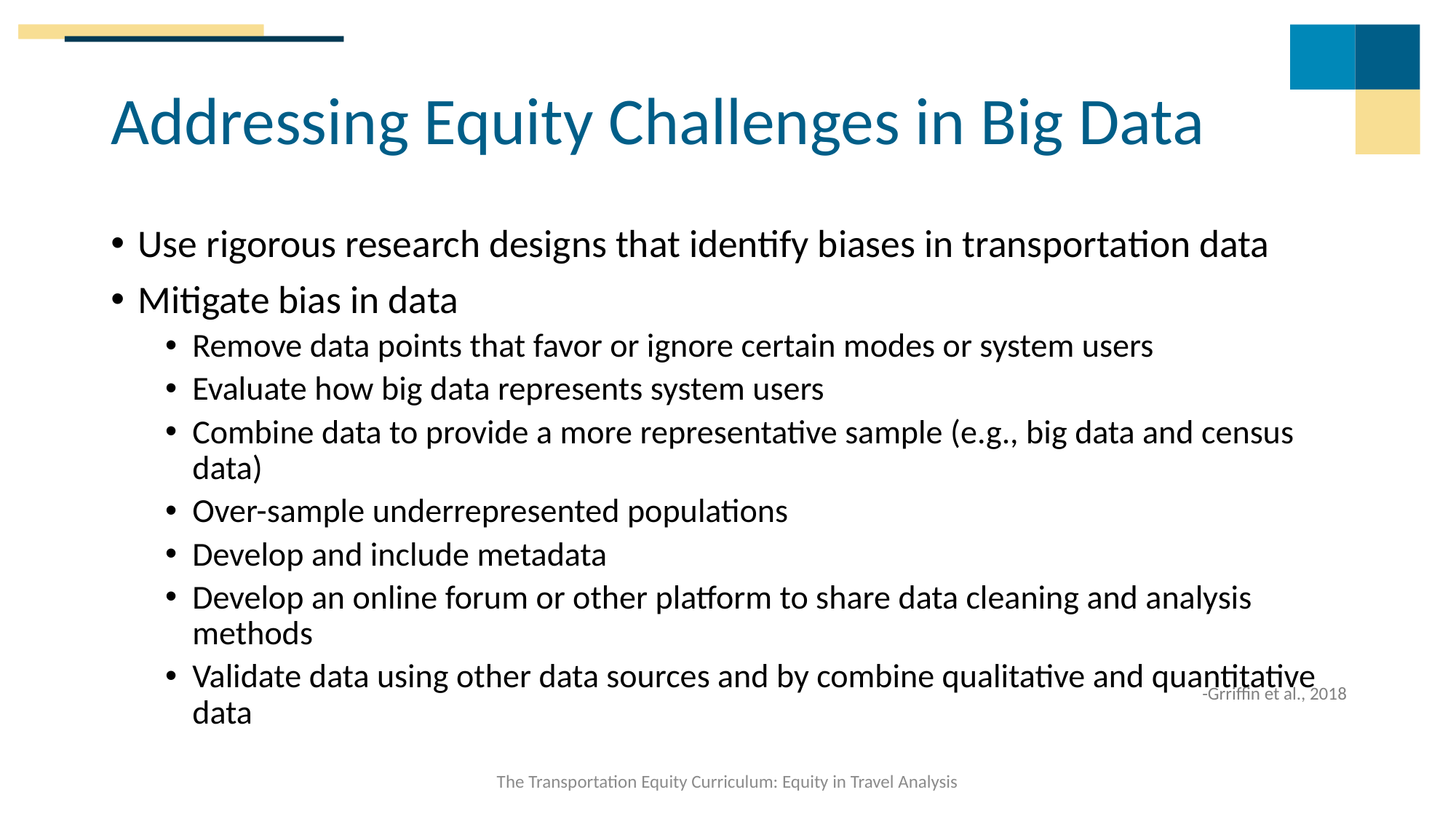

# Addressing Equity Challenges in Big Data
Use rigorous research designs that identify biases in transportation data
Mitigate bias in data
Remove data points that favor or ignore certain modes or system users
Evaluate how big data represents system users
Combine data to provide a more representative sample (e.g., big data and census data)
Over-sample underrepresented populations
Develop and include metadata
Develop an online forum or other platform to share data cleaning and analysis methods
Validate data using other data sources and by combine qualitative and quantitative data
-Grriffin et al., 2018
The Transportation Equity Curriculum: Equity in Travel Analysis